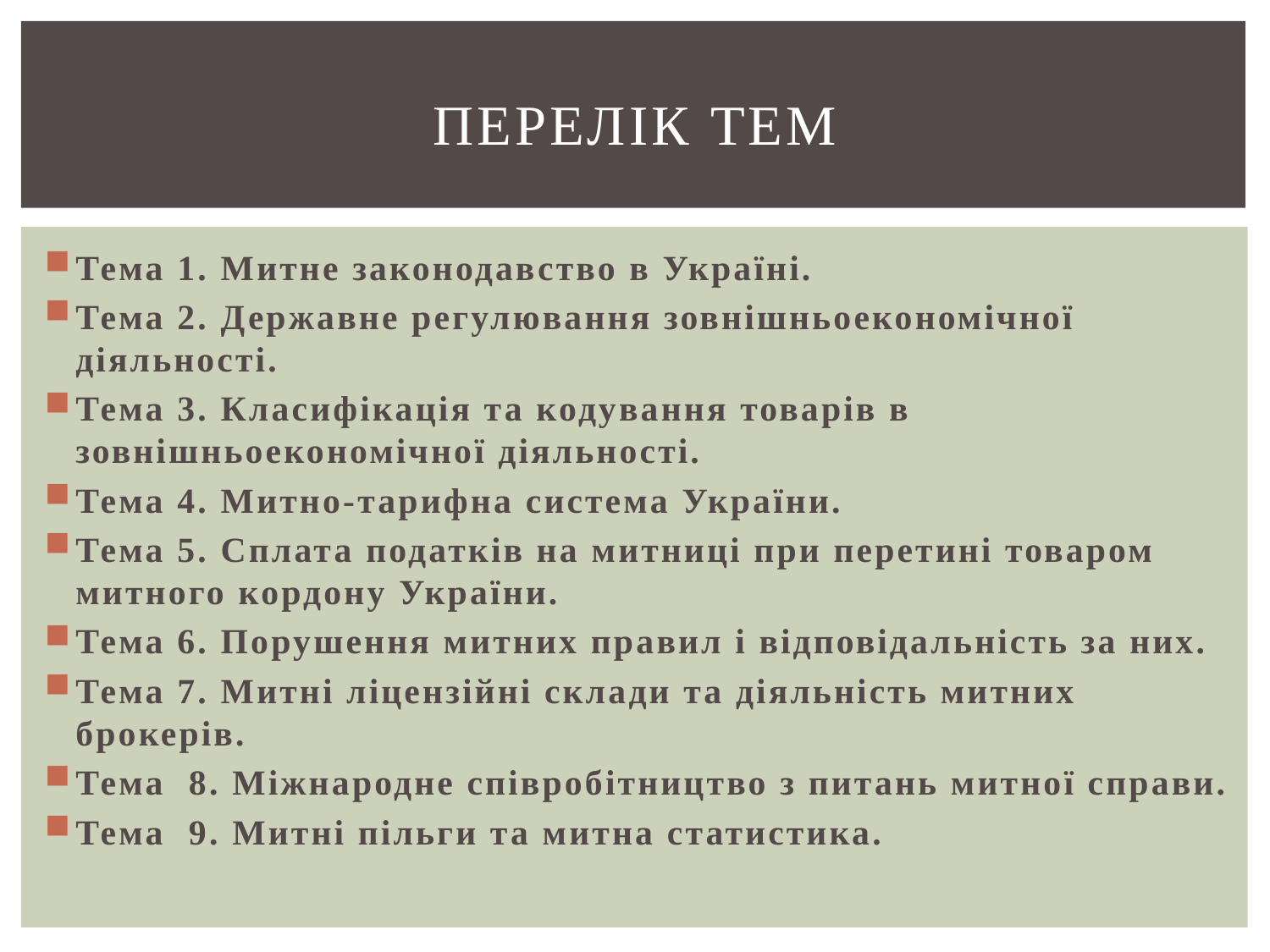

# Перелік тем
Тема 1. Митне законодавство в Україні.
Тема 2. Державне регулювання зовнішньоекономічної діяльності.
Тема 3. Класифікація та кодування товарів в зовнішньоекономічної діяльності.
Тема 4. Митно-тарифна система України.
Тема 5. Сплата податків на митниці при перетині товаром митного кордону України.
Тема 6. Порушення митних правил і відповідальність за них.
Тема 7. Митні ліцензійні склади та діяльність митних брокерів.
Тема  8. Міжнародне співробітництво з питань митної справи.
Тема  9. Митні пільги та митна статистика.